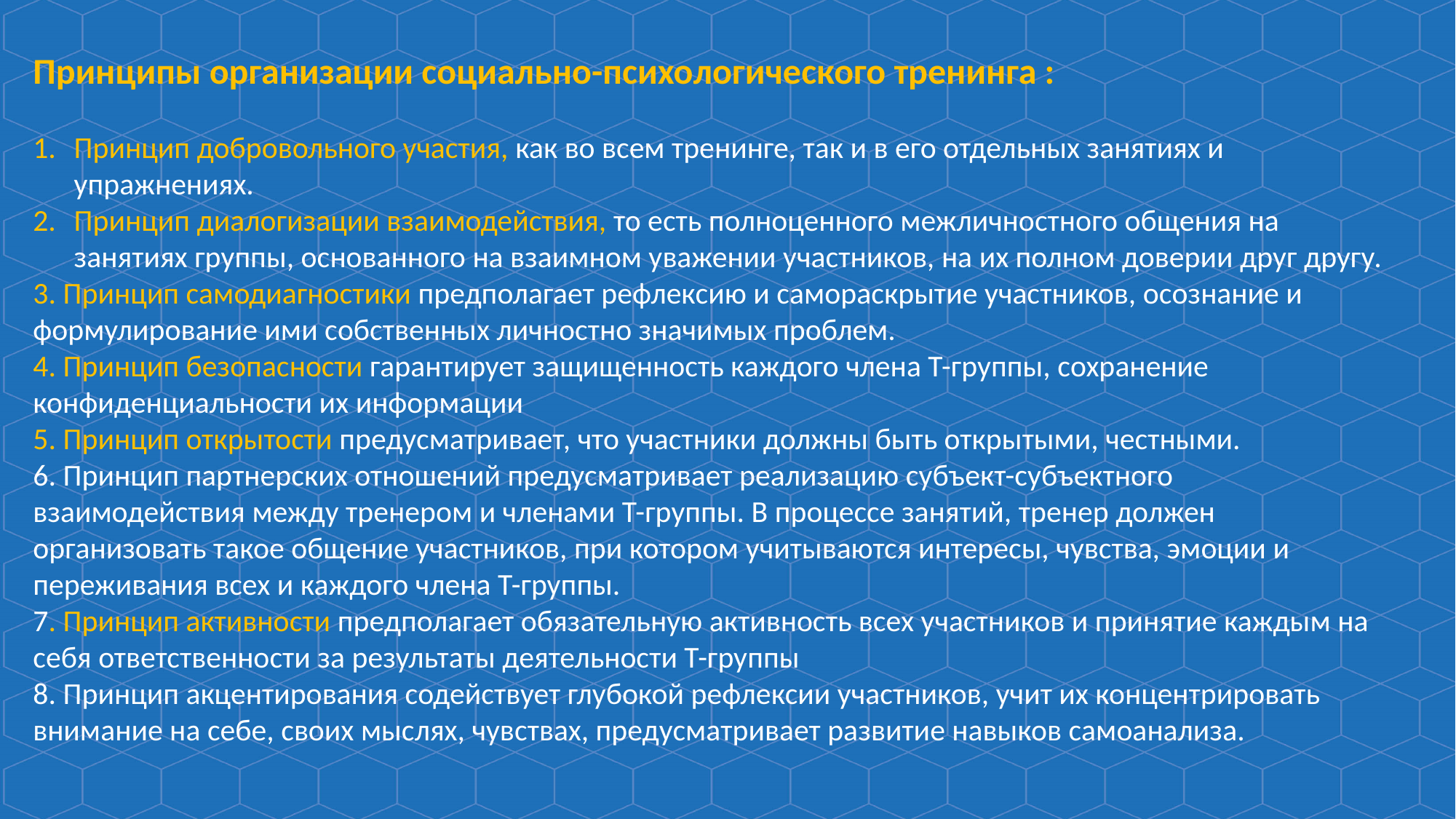

Принципы организации социально-психологического тренинга :

Принцип добровольного участия, как во всем тренинге, так и в его отдельных занятиях и упражнениях.
Принцип диалогизации взаимодействия, то есть полноценного межличностного общения на занятиях группы, основанного на взаимном уважении участников, на их полном доверии друг другу.
3. Принцип самодиагностики предполагает рефлексию и самораскрытие участников, осознание и формулирование ими собственных личностно значимых проблем.
4. Принцип безопасности гарантирует защищенность каждого члена Т-группы, сохранение конфиденциальности их информации
5. Принцип открытости предусматривает, что участники должны быть открытыми, честными.
6. Принцип партнерских отношений предусматривает реализацию субъект-субъектного взаимодействия между тренером и членами Т-группы. В процессе занятий, тренер должен организовать такое общение участников, при котором учитываются интересы, чувства, эмоции и переживания всех и каждого члена Т-группы.
7. Принцип активности предполагает обязательную активность всех участников и принятие каждым на себя ответственности за результаты деятельности Т-группы
8. Принцип акцентирования содействует глубокой рефлексии участников, учит их концентрировать внимание на себе, своих мыслях, чувствах, предусматривает развитие навыков самоанализа.